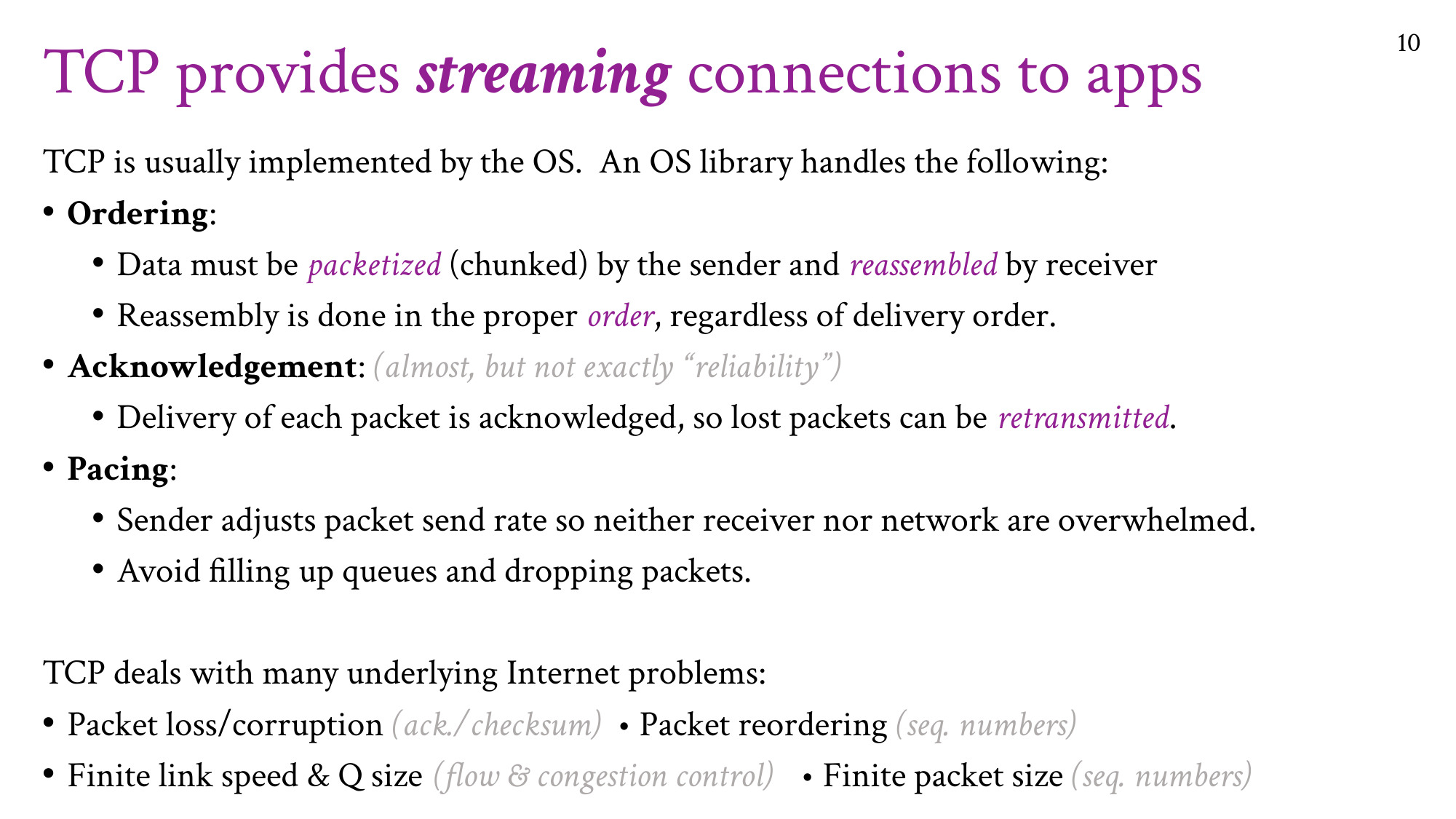

# TCP provides streaming connections to apps
TCP is usually implemented by the OS.  An OS library handles the following:
Ordering:
Data must be packetized (chunked) by the sender and reassembled by receiver
Reassembly is done in the proper order, regardless of delivery order.
Acknowledgement: (almost, but not exactly “reliability”)
Delivery of each packet is acknowledged, so lost packets can be retransmitted.
Pacing:
Sender adjusts packet send rate so neither receiver nor network are overwhelmed.
Avoid filling up queues and dropping packets.

TCP deals with many underlying Internet problems:
Packet loss/corruption (ack./checksum)		• Packet reordering (seq. numbers)
Finite link speed & Q size	(flow & congestion control) 	• Finite packet size (seq. numbers)